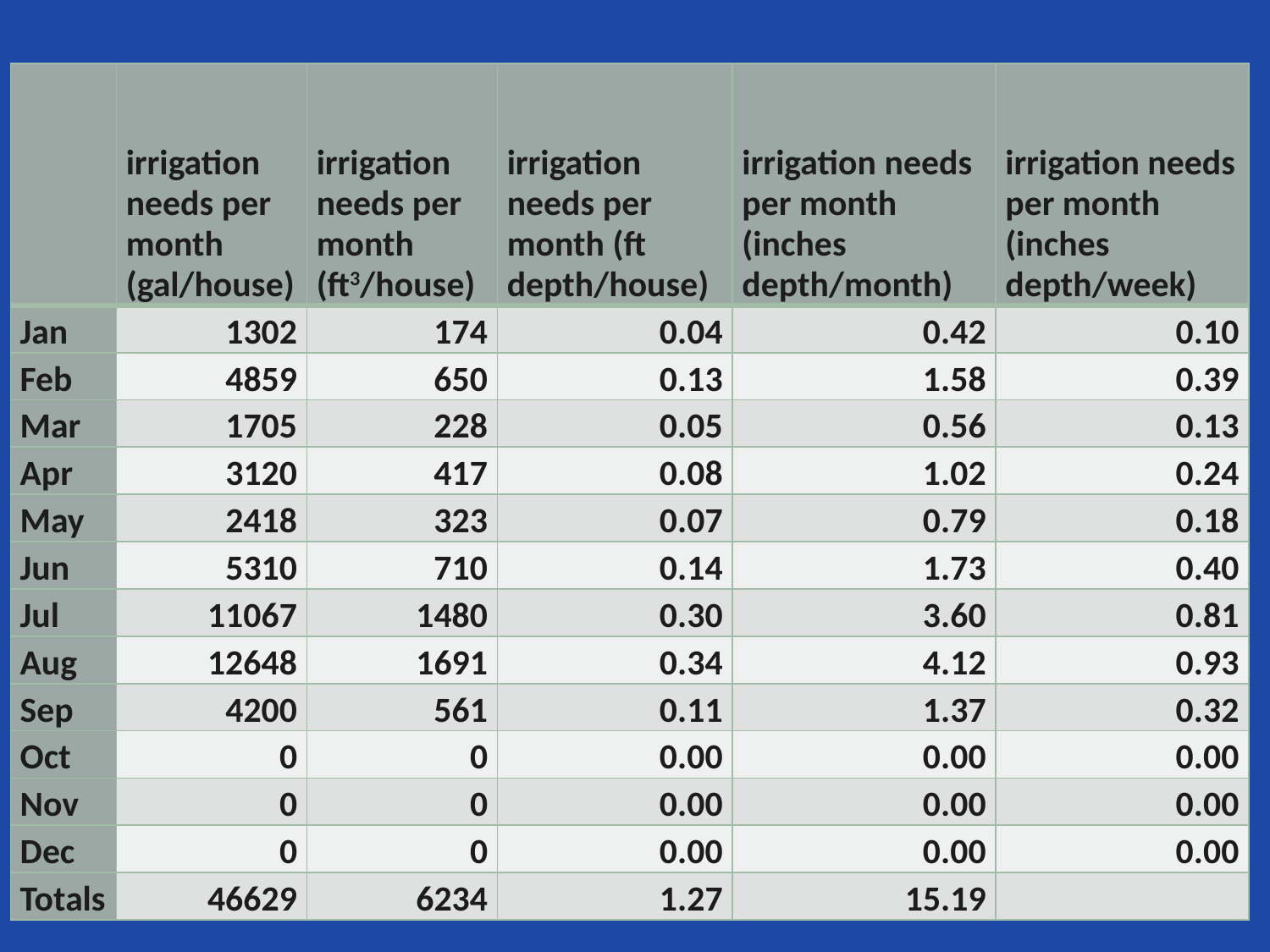

|  | irrigation needs per month (gal/house) | irrigation needs per month (ft3/house) | irrigation needs per month (ft depth/house) | irrigation needs per month (inches depth/month) | irrigation needs per month (inches depth/week) |
| --- | --- | --- | --- | --- | --- |
| Jan | 1302 | 174 | 0.04 | 0.42 | 0.10 |
| Feb | 4859 | 650 | 0.13 | 1.58 | 0.39 |
| Mar | 1705 | 228 | 0.05 | 0.56 | 0.13 |
| Apr | 3120 | 417 | 0.08 | 1.02 | 0.24 |
| May | 2418 | 323 | 0.07 | 0.79 | 0.18 |
| Jun | 5310 | 710 | 0.14 | 1.73 | 0.40 |
| Jul | 11067 | 1480 | 0.30 | 3.60 | 0.81 |
| Aug | 12648 | 1691 | 0.34 | 4.12 | 0.93 |
| Sep | 4200 | 561 | 0.11 | 1.37 | 0.32 |
| Oct | 0 | 0 | 0.00 | 0.00 | 0.00 |
| Nov | 0 | 0 | 0.00 | 0.00 | 0.00 |
| Dec | 0 | 0 | 0.00 | 0.00 | 0.00 |
| Totals | 46629 | 6234 | 1.27 | 15.19 |  |